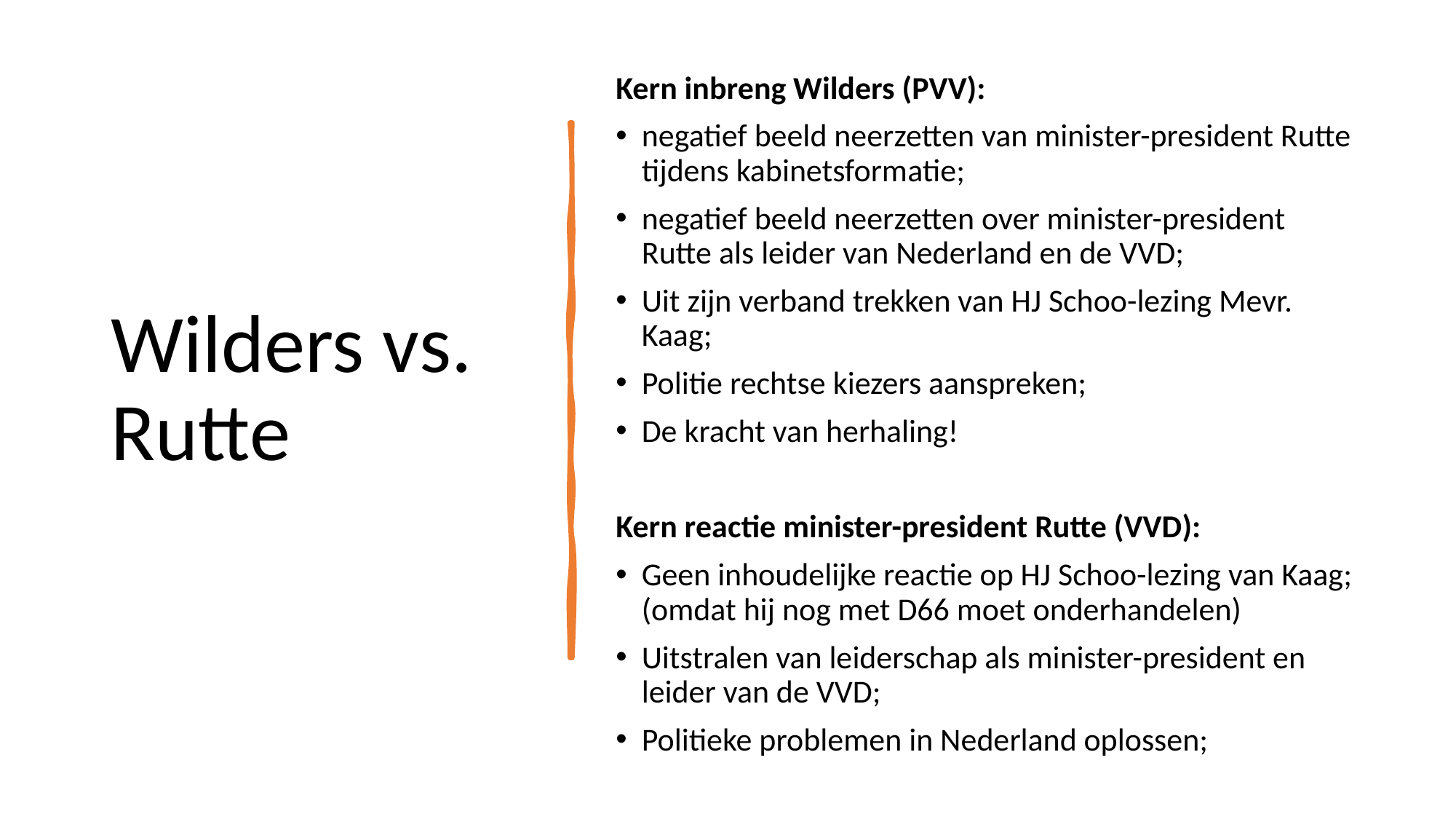

# Wilders vs. Rutte
Kern inbreng Wilders (PVV):
negatief beeld neerzetten van minister-president Rutte tijdens kabinetsformatie;
negatief beeld neerzetten over minister-president Rutte als leider van Nederland en de VVD;
Uit zijn verband trekken van HJ Schoo-lezing Mevr. Kaag;
Politie rechtse kiezers aanspreken;
De kracht van herhaling!

Kern reactie minister-president Rutte (VVD):
Geen inhoudelijke reactie op HJ Schoo-lezing van Kaag;
(omdat hij nog met D66 moet onderhandelen)
Uitstralen van leiderschap als minister-president en leider van de VVD;
Politieke problemen in Nederland oplossen;